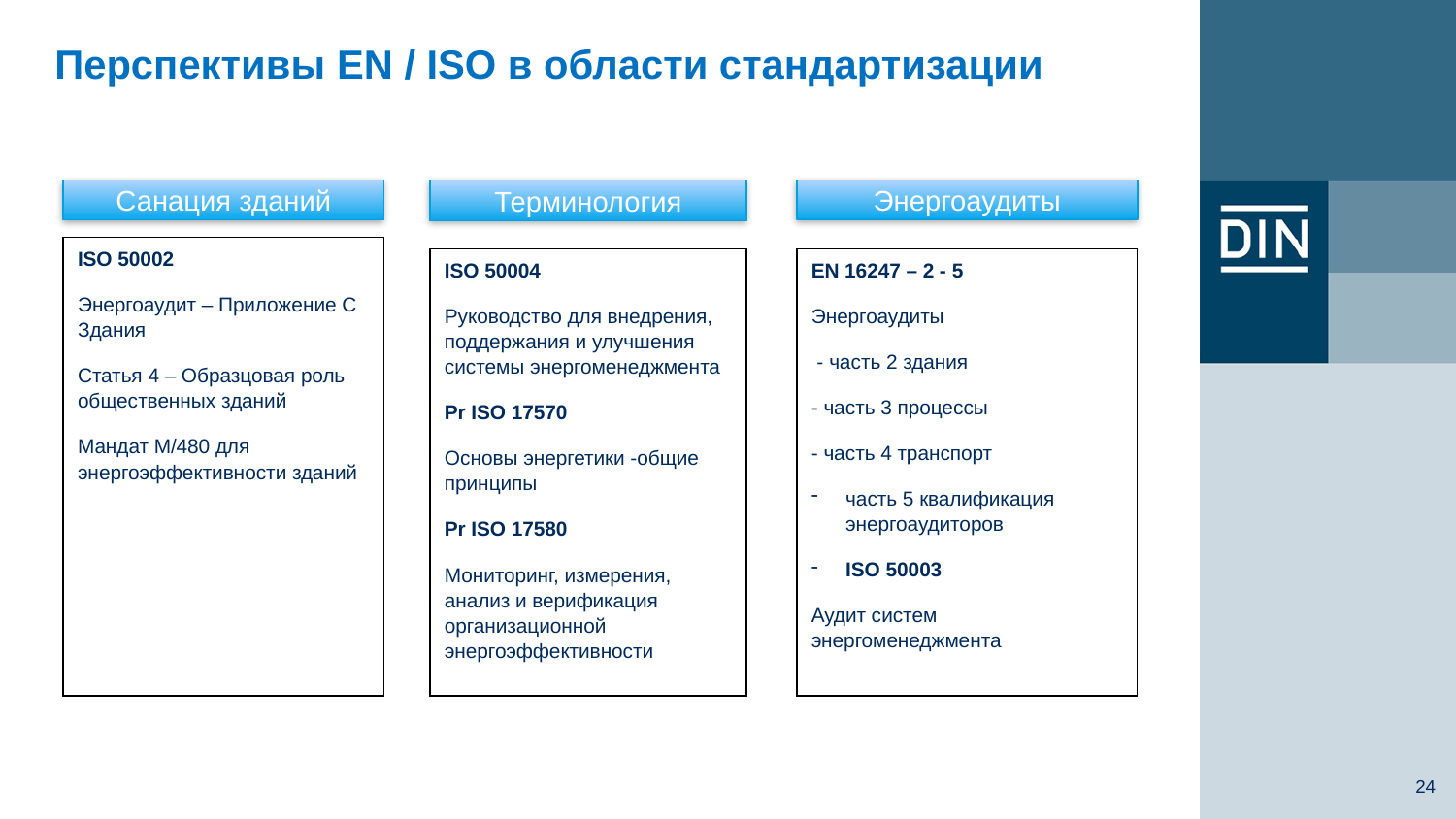

# Перспективы EN / ISO в области стандартизации
Санация зданий
Терминология
Энергоаудиты
ISO 50002
Энергоаудит – Приложение С Здания
Статья 4 – Образцовая роль общественных зданий
Мандат M/480 для энергоэффективности зданий
ISO 50004
Руководство для внедрения, поддержания и улучшения системы энергоменеджмента
Pr ISO 17570
Основы энергетики -общие принципы
Pr ISO 17580
Мониторинг, измерения, анализ и верификация организационной энергоэффективности

EN 16247 – 2 - 5
Энергоаудиты
 - часть 2 здания
- часть 3 процессы
- часть 4 транспорт
часть 5 квалификация энергоаудиторов
ISO 50003
Аудит систем энергоменеджмента
24